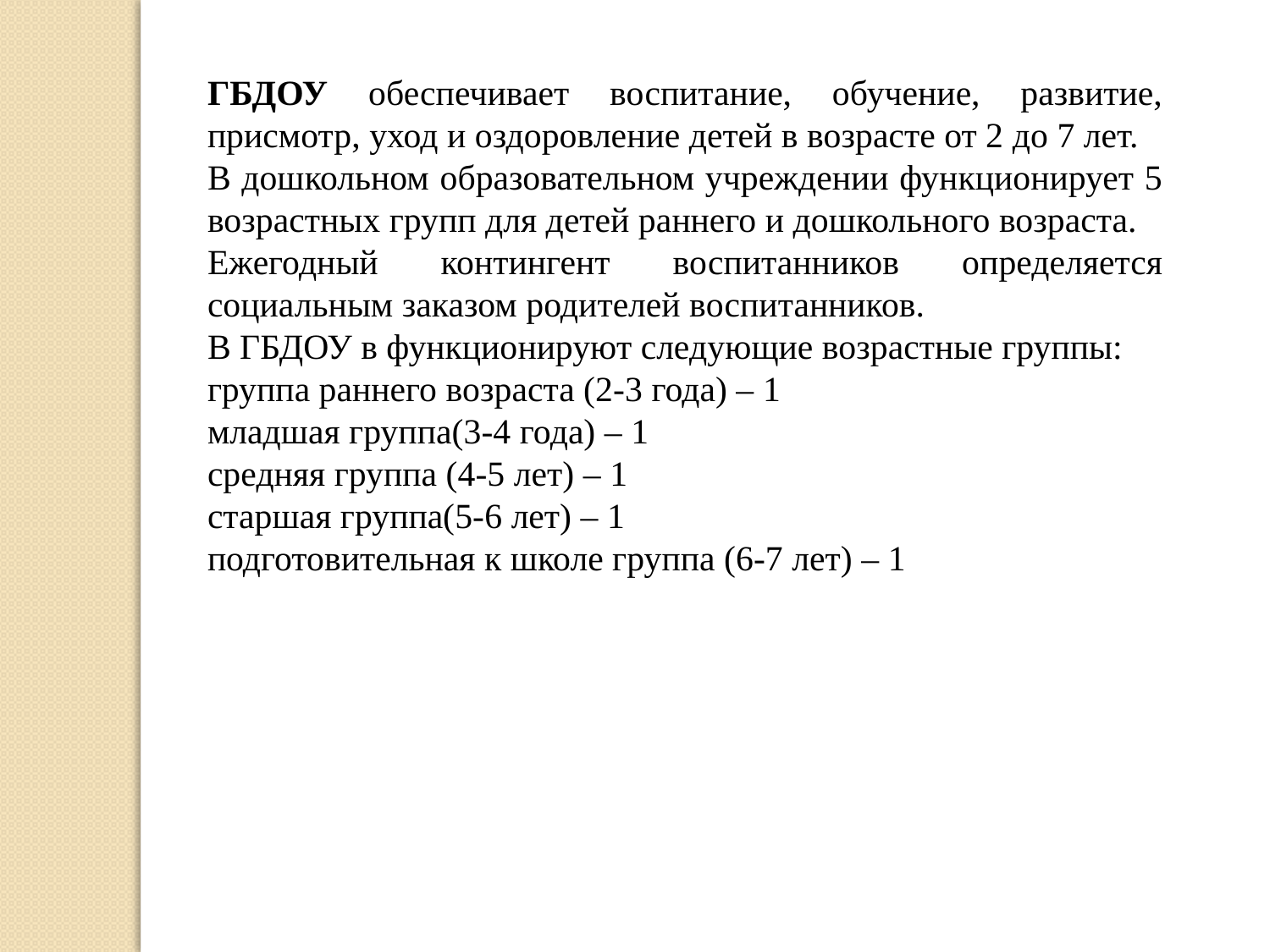

ГБДОУ обеспечивает воспитание, обучение, развитие, присмотр, уход и оздоровление детей в возрасте от 2 до 7 лет.
В дошкольном образовательном учреждении функционирует 5 возрастных групп для детей раннего и дошкольного возраста.
Ежегодный контингент воспитанников определяется социальным заказом родителей воспитанников.
В ГБДОУ в функционируют следующие возрастные группы:
группа раннего возраста (2-3 года) – 1
младшая группа(3-4 года) – 1
средняя группа (4-5 лет) – 1
старшая группа(5-6 лет) – 1
подготовительная к школе группа (6-7 лет) – 1